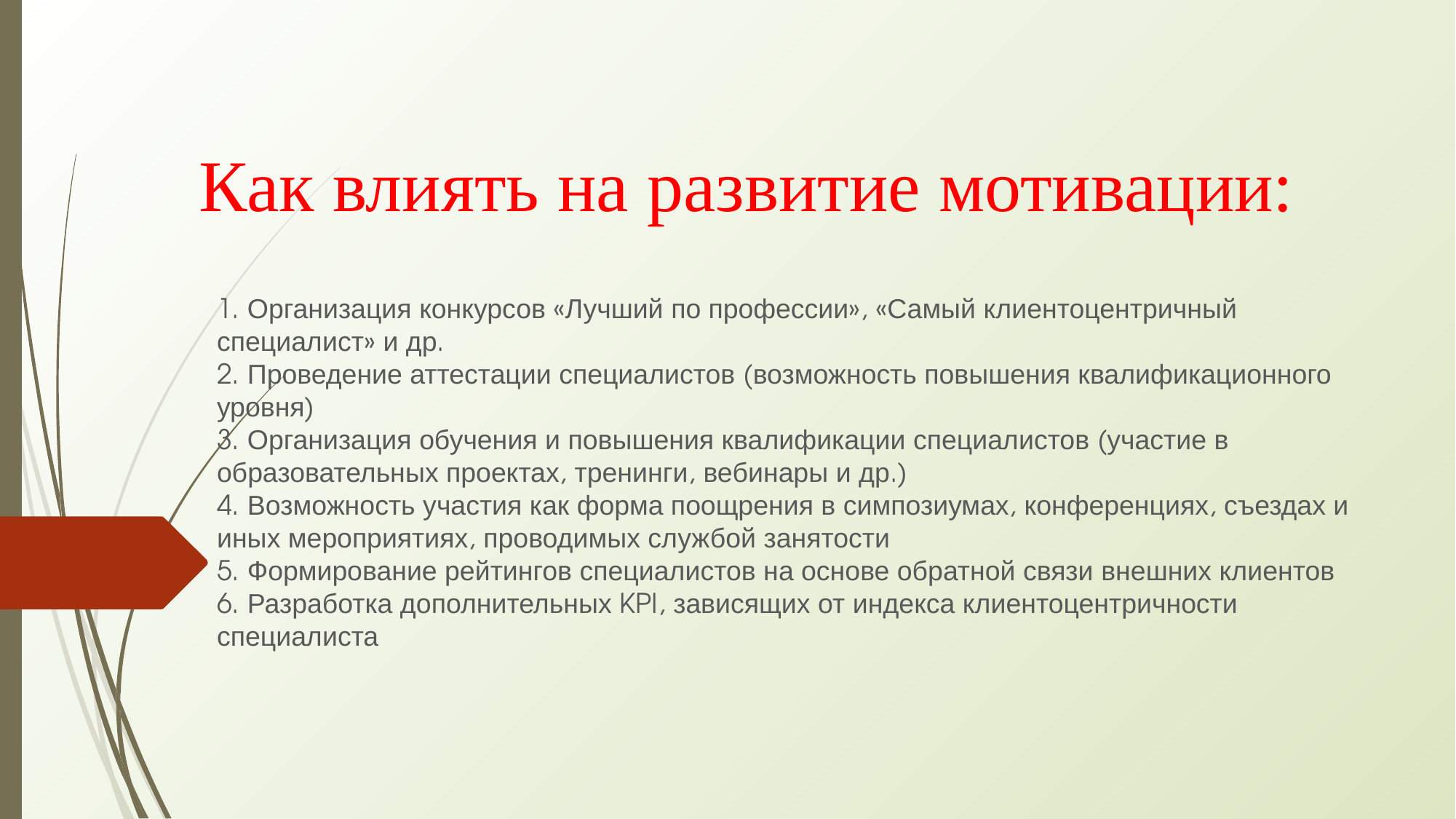

# Как влиять на развитие мотивации:
1. Организация конкурсов «Лучший по профессии», «Самый клиентоцентричный специалист» и др.
2. Проведение аттестации специалистов (возможность повышения квалификационного уровня)
3. Организация обучения и повышения квалификации специалистов (участие в образовательных проектах, тренинги, вебинары и др.)
4. Возможность участия как форма поощрения в симпозиумах, конференциях, съездах и иных мероприятиях, проводимых службой занятости
5. Формирование рейтингов специалистов на основе обратной связи внешних клиентов
6. Разработка дополнительных KPI, зависящих от индекса клиентоцентричности специалиста